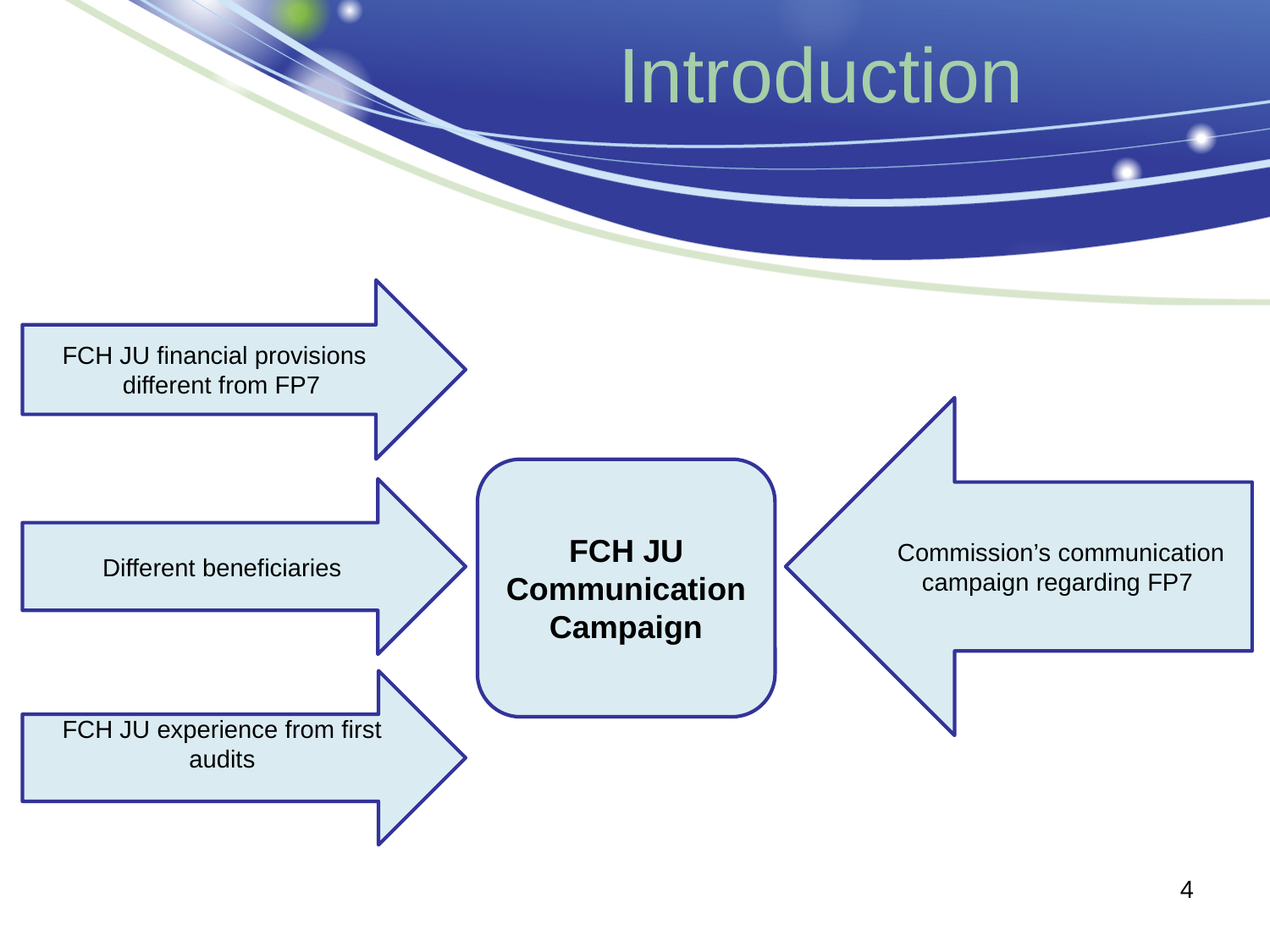

Introduction

FCH JU financial provisions   different from FP7

Commission’s communication campaign regarding FP7
FCH JU Communication Campaign

Different beneficiaries

FCH JU experience from first audits

4